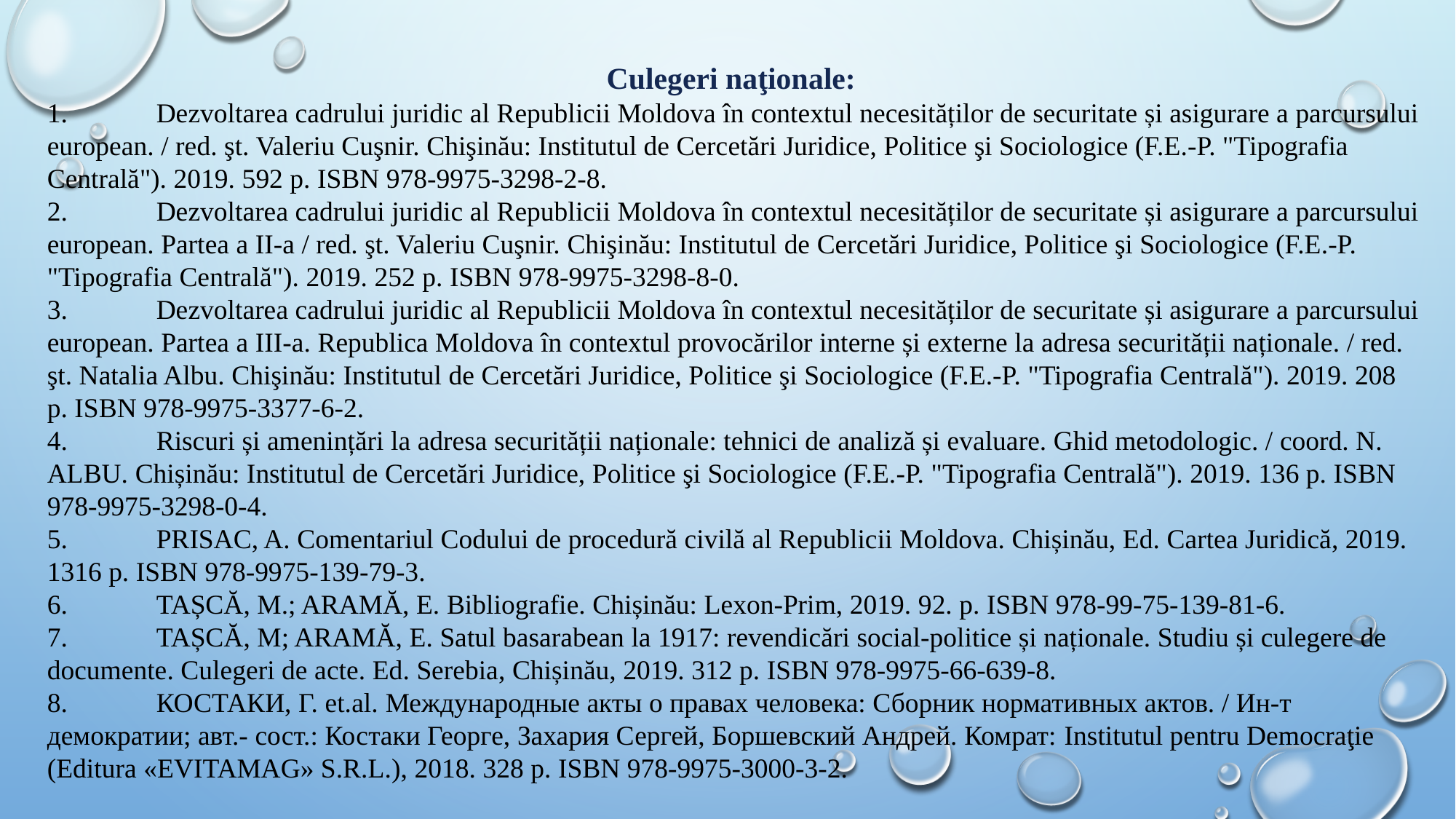

Culegeri naţionale:
1.	Dezvoltarea cadrului juridic al Republicii Moldova în contextul necesităților de securitate și asigurare a parcursului european. / red. şt. Valeriu Cuşnir. Chişinău: Institutul de Cercetări Juridice, Politice şi Sociologice (F.E.-P. "Tipografia Centrală"). 2019. 592 p. ISBN 978-9975-3298-2-8.
2.	Dezvoltarea cadrului juridic al Republicii Moldova în contextul necesităților de securitate și asigurare a parcursului european. Partea a II-a / red. şt. Valeriu Cuşnir. Chişinău: Institutul de Cercetări Juridice, Politice şi Sociologice (F.E.-P. "Tipografia Centrală"). 2019. 252 p. ISBN 978-9975-3298-8-0.
3.	Dezvoltarea cadrului juridic al Republicii Moldova în contextul necesităților de securitate și asigurare a parcursului european. Partea a III-a. Republica Moldova în contextul provocărilor interne și externe la adresa securității naționale. / red. şt. Natalia Albu. Chişinău: Institutul de Cercetări Juridice, Politice şi Sociologice (F.E.-P. "Tipografia Centrală"). 2019. 208 p. ISBN 978-9975-3377-6-2.
4.	Riscuri și amenințări la adresa securității naționale: tehnici de analiză și evaluare. Ghid metodologic. / coord. N. ALBU. Chișinău: Institutul de Cercetări Juridice, Politice şi Sociologice (F.E.-P. "Tipografia Centrală"). 2019. 136 p. ISBN 978-9975-3298-0-4.
5.	PRISAC, A. Comentariul Codului de procedură civilă al Republicii Moldova. Chișinău, Ed. Cartea Juridică, 2019. 1316 p. ISBN 978-9975-139-79-3.
6.	TAȘCĂ, M.; ARAMĂ, E. Bibliografie. Chișinău: Lexon-Prim, 2019. 92. p. ISBN 978-99-75-139-81-6.
7.	TAȘCĂ, M; ARAMĂ, E. Satul basarabean la 1917: revendicări social-politice și naționale. Studiu și culegere de documente. Culegeri de acte. Ed. Serebia, Chișinău, 2019. 312 p. ISBN 978-9975-66-639-8.
8.	КОСТАКИ, Г. et.al. Международные акты о правах человека: Сборник нормативных актов. / Ин-т демократии; авт.- сост.: Костаки Георге, Захария Сергей, Боршевский Андрей. Комрат: Institutul pentru Democraţie (Editura «EVITAMAG» S.R.L.), 2018. 328 p. ISBN 978-9975-3000-3-2.